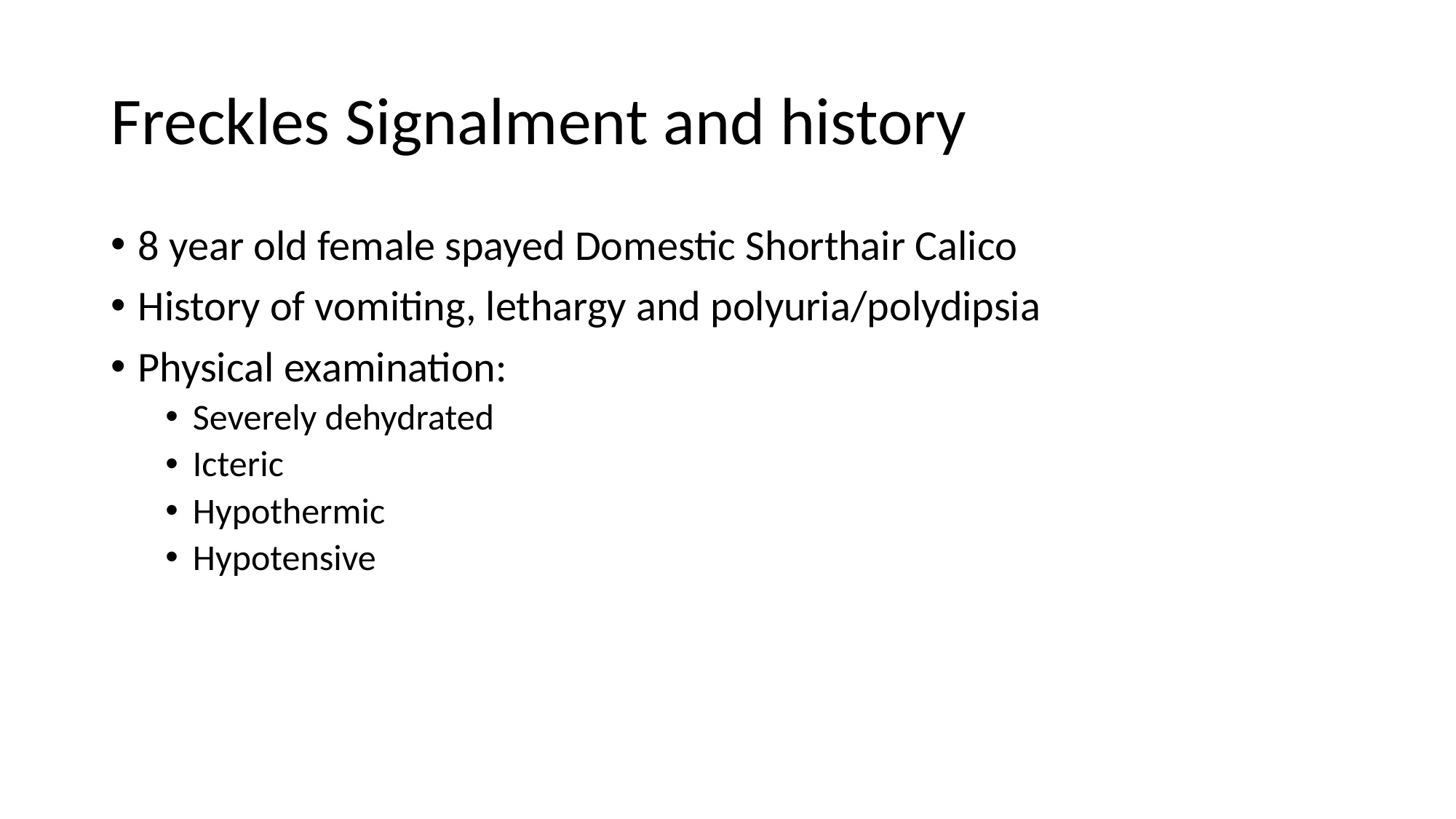

# Freckles Signalment and history
8 year old female spayed Domestic Shorthair Calico
History of vomiting, lethargy and polyuria/polydipsia
Physical examination:
Severely dehydrated
Icteric
Hypothermic
Hypotensive